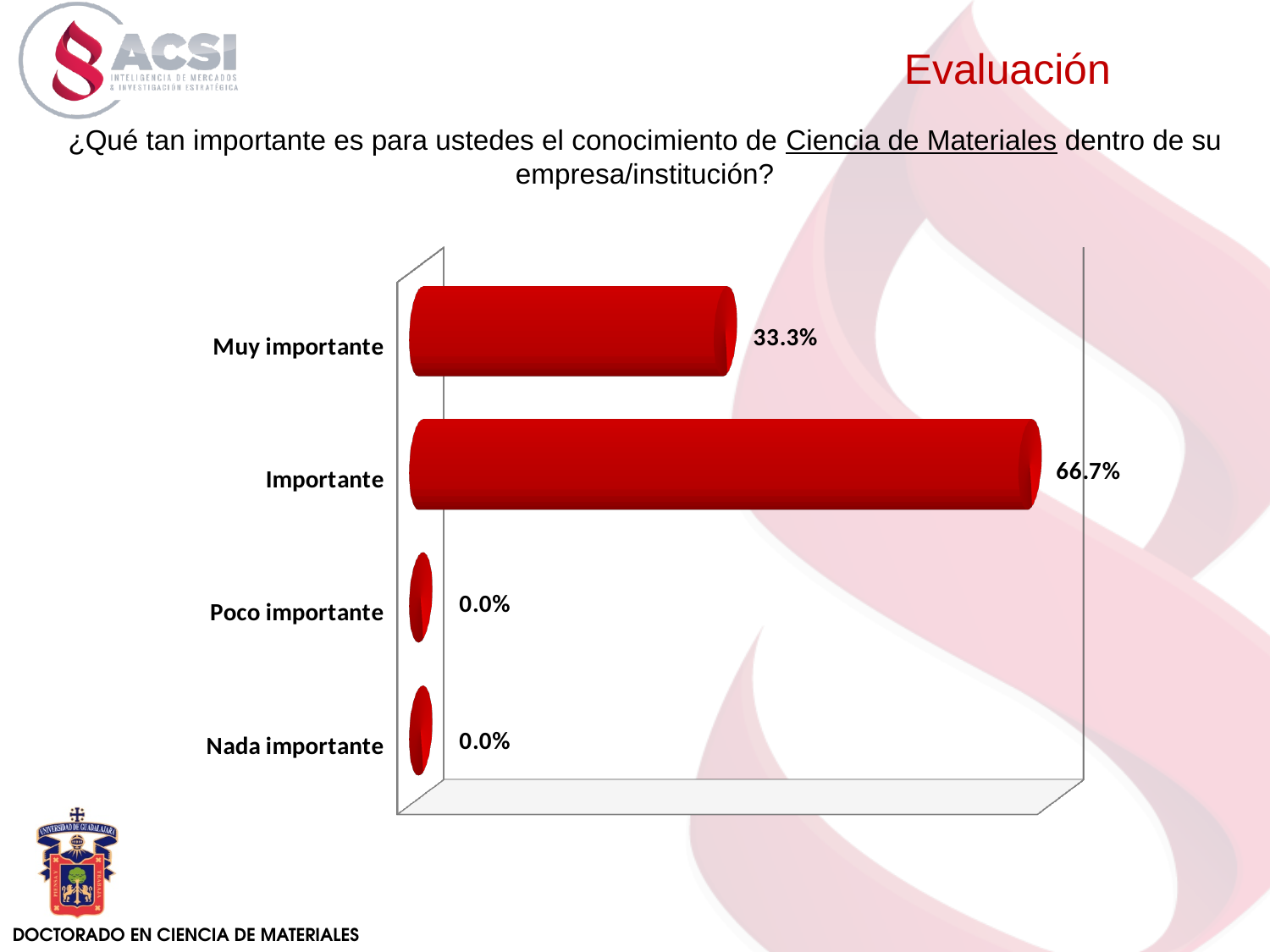

Evaluación
¿Qué tan importante es para ustedes el conocimiento de Ciencia de Materiales dentro de su empresa/institución?

[unsupported chart]